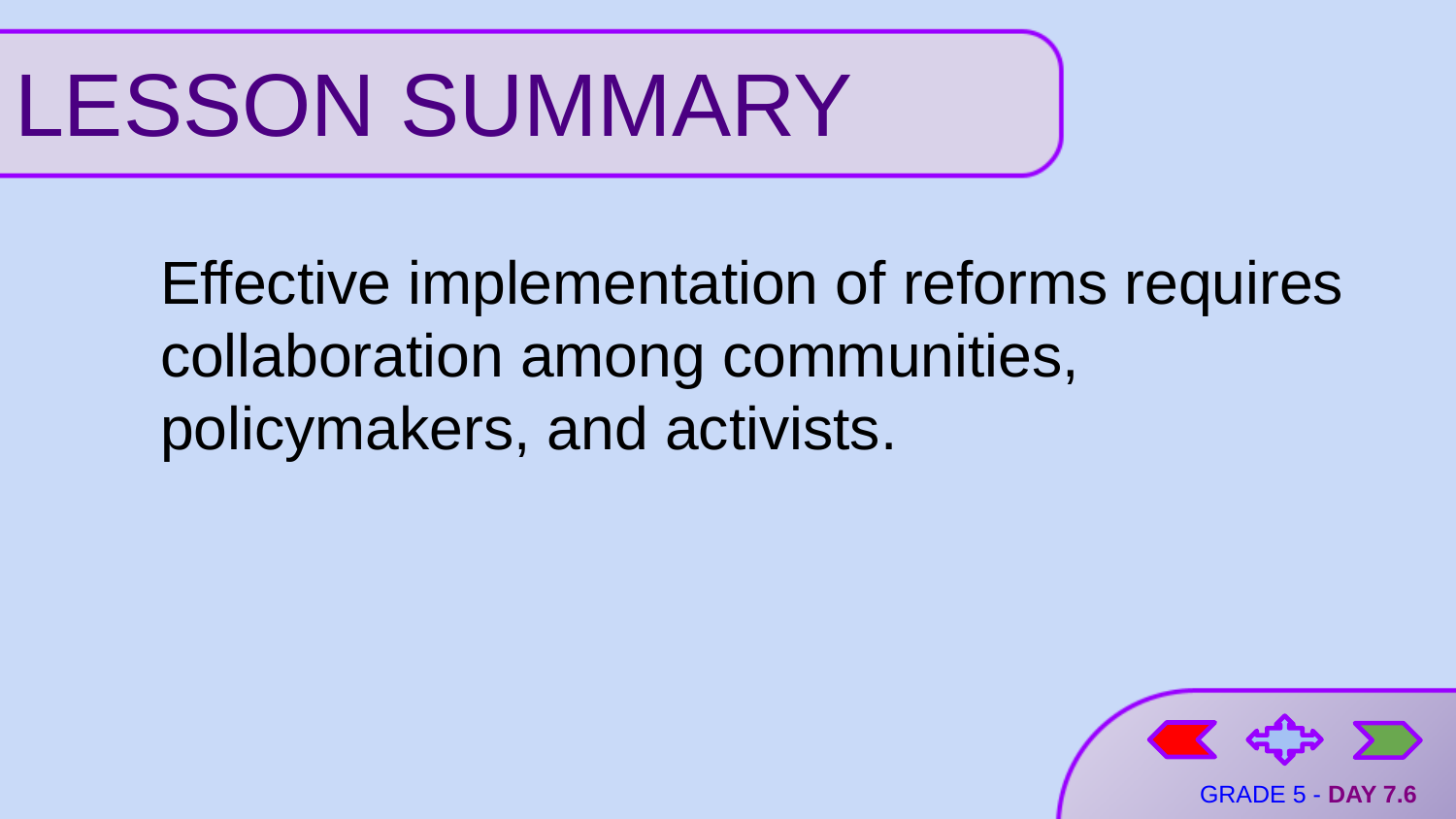

# LESSON SUMMARY

Effective implementation of reforms requires collaboration among communities, policymakers, and activists.

GRADE 5 - DAY 7.6